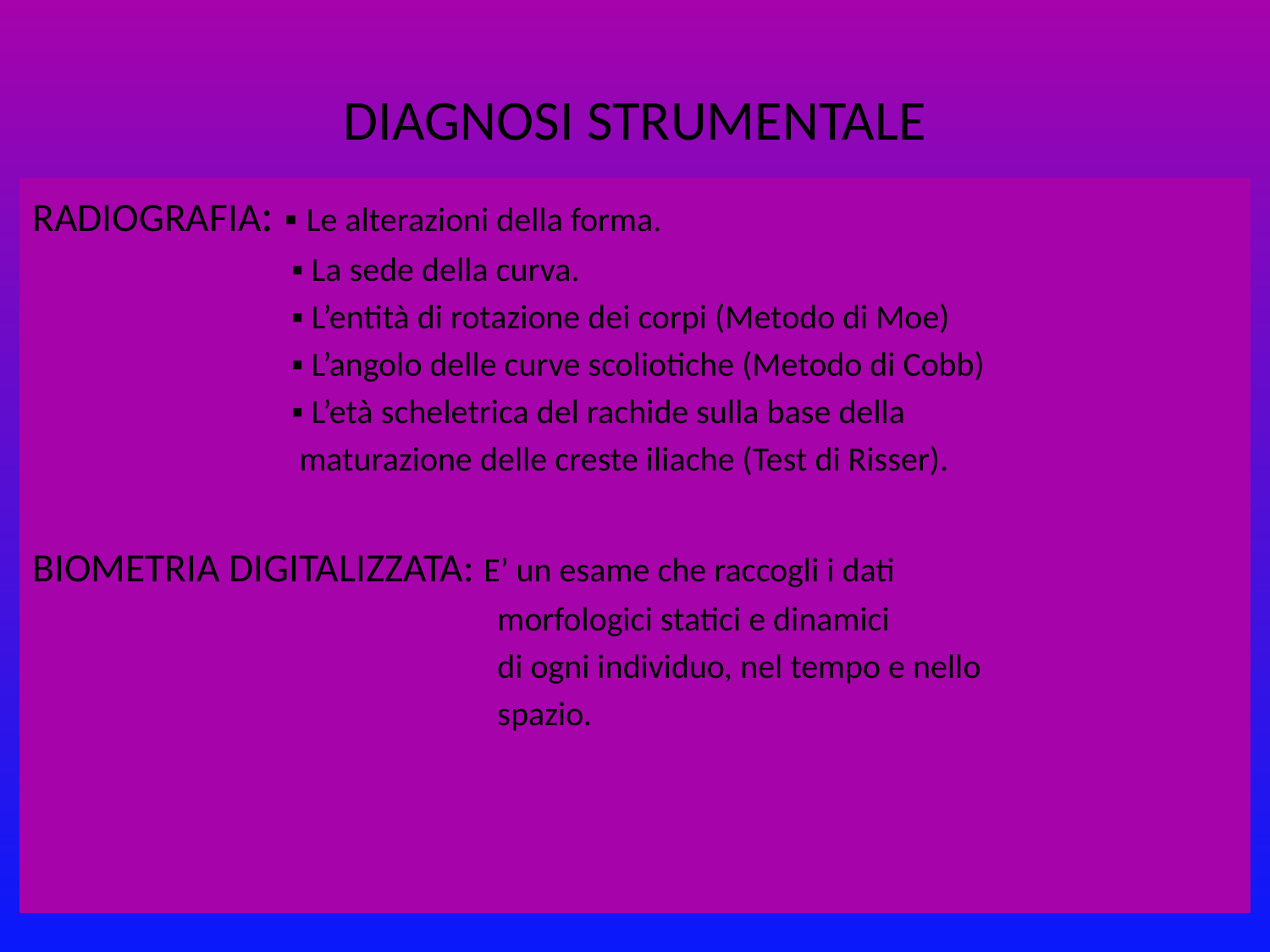

# DIAGNOSI STRUMENTALE
RADIOGRAFIA: ▪ Le alterazioni della forma.
                                  ▪ La sede della curva.
                                  ▪ L’entità di rotazione dei corpi (Metodo di Moe)
                                  ▪ L’angolo delle curve scoliotiche (Metodo di Cobb)
                                  ▪ L’età scheletrica del rachide sulla base della
                                   maturazione delle creste iliache (Test di Risser).

BIOMETRIA DIGITALIZZATA: E’ un esame che raccogli i dati
                                                             morfologici statici e dinamici
                                                             di ogni individuo, nel tempo e nello
                                                             spazio.